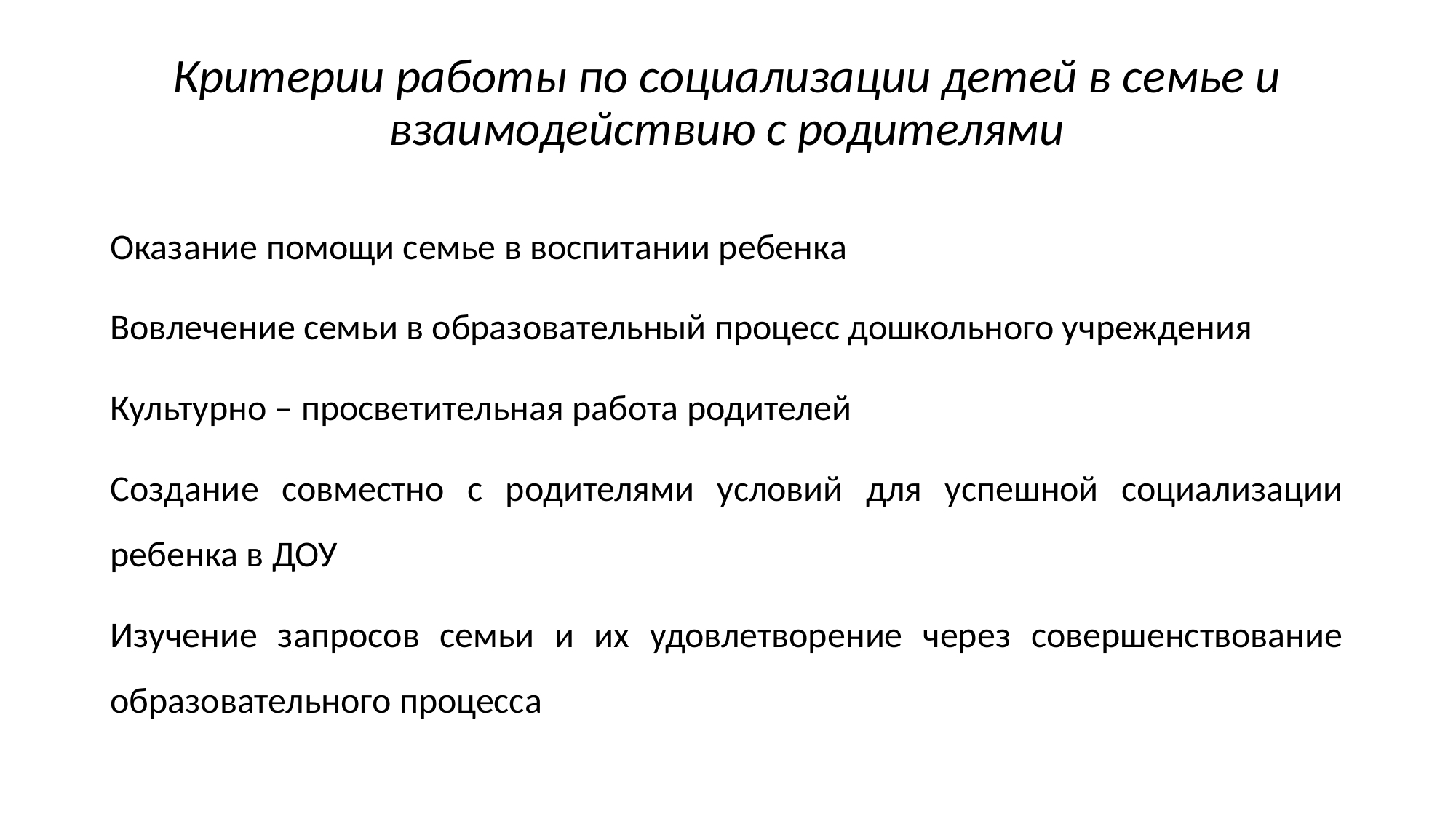

# Критерии работы по социализации детей в семье и взаимодействию с родителями
Оказание помощи семье в воспитании ребенка
Вовлечение семьи в образовательный процесс дошкольного учреждения
Культурно – просветительная работа родителей
Создание совместно с родителями условий для успешной социализации ребенка в ДОУ
Изучение запросов семьи и их удовлетворение через совершенствование образовательного процесса